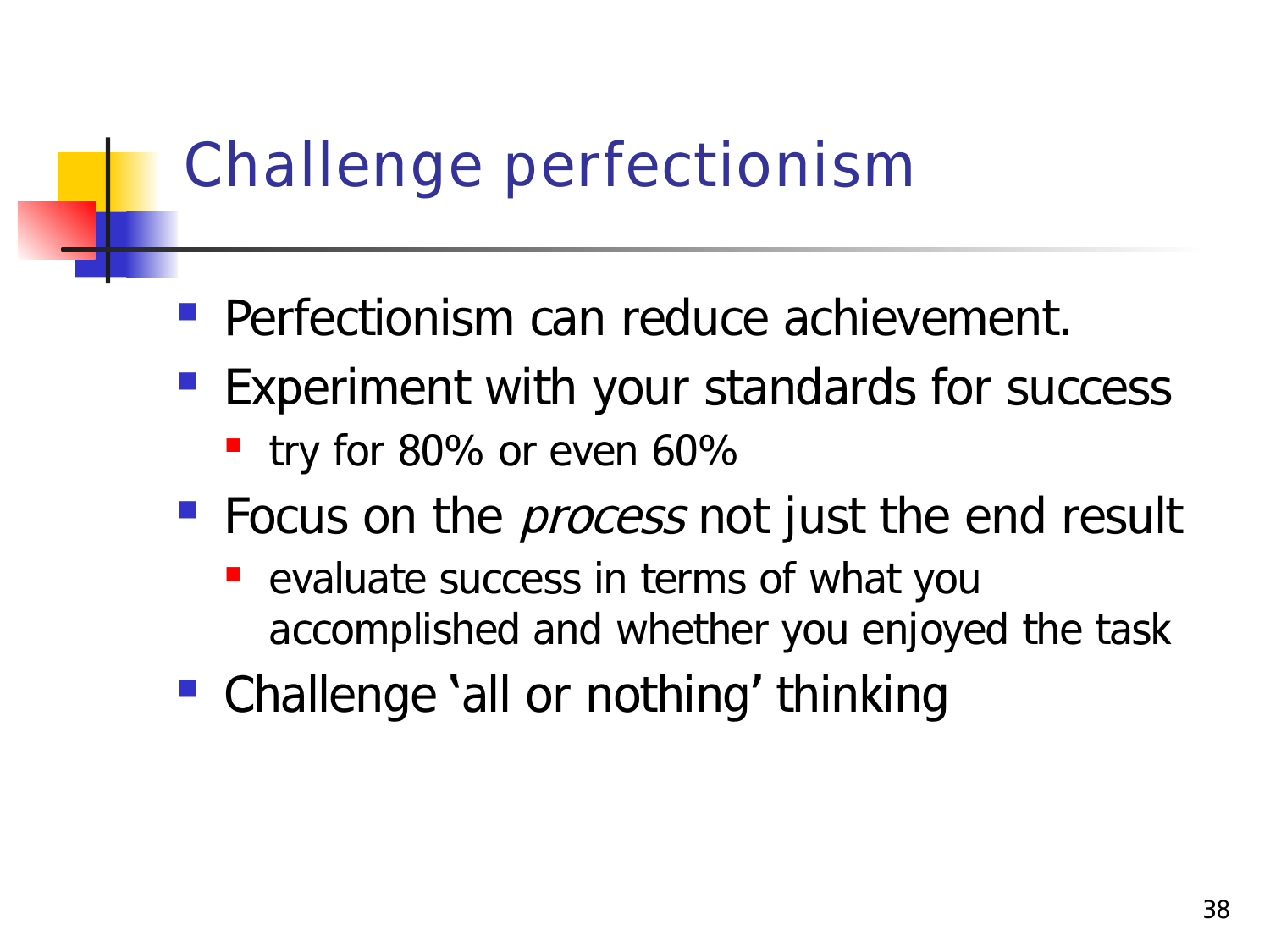

# Challenge perfectionism
Perfectionism can reduce achievement.
Experiment with your standards for success
try for 80% or even 60%
Focus on the process not just the end result
evaluate success in terms of what you accomplished and whether you enjoyed the task
Challenge ‘all or nothing’ thinking

38